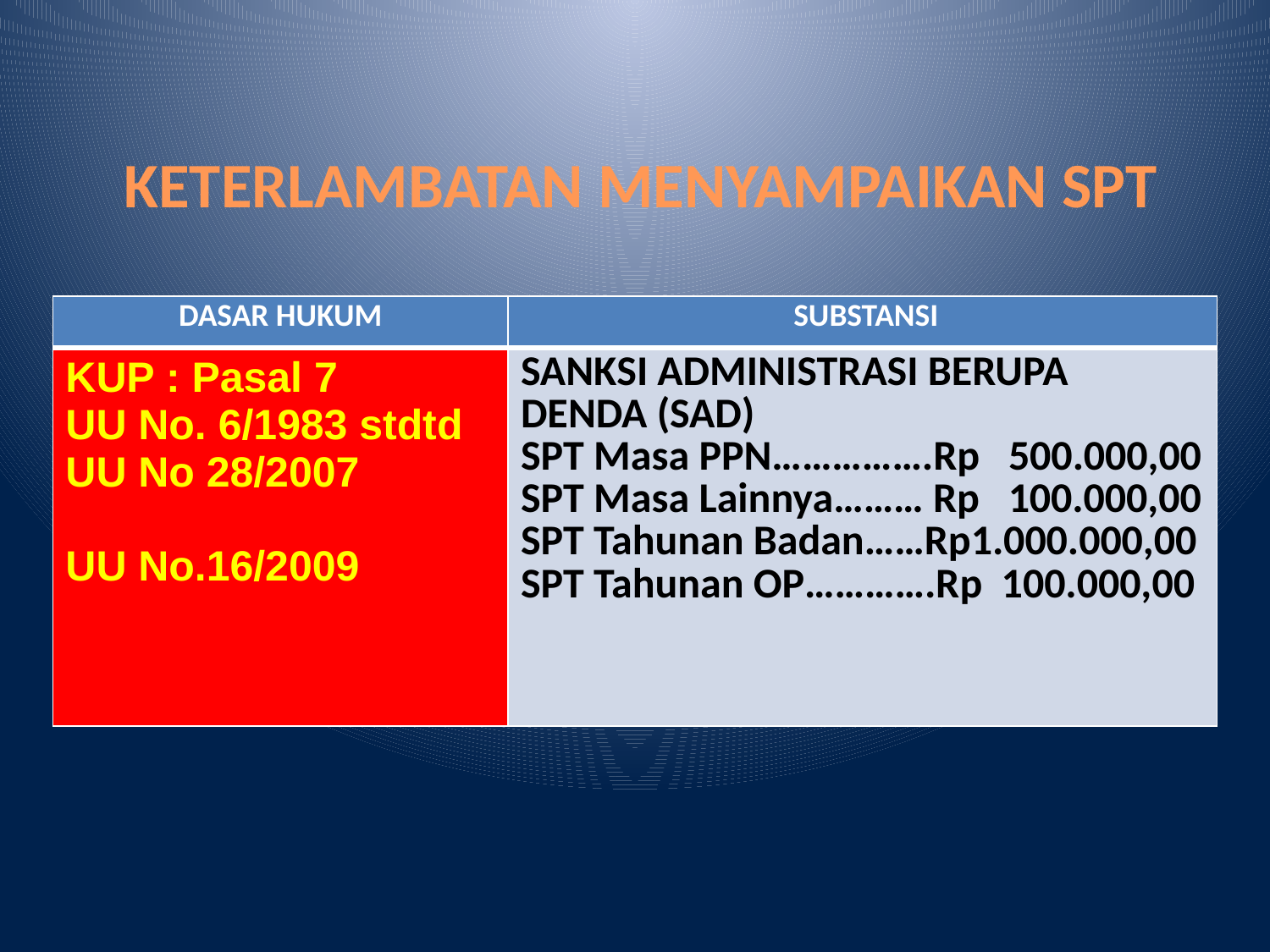

KETERLAMBATAN MENYAMPAIKAN SPT
| DASAR HUKUM | SUBSTANSI |
| --- | --- |
| KUP : Pasal 7 UU No. 6/1983 stdtd UU No 28/2007 UU No.16/2009 | SANKSI ADMINISTRASI BERUPA DENDA (SAD) SPT Masa PPN…………….Rp 500.000,00 SPT Masa Lainnya……… Rp 100.000,00 SPT Tahunan Badan……Rp1.000.000,00 SPT Tahunan OP………….Rp 100.000,00 |